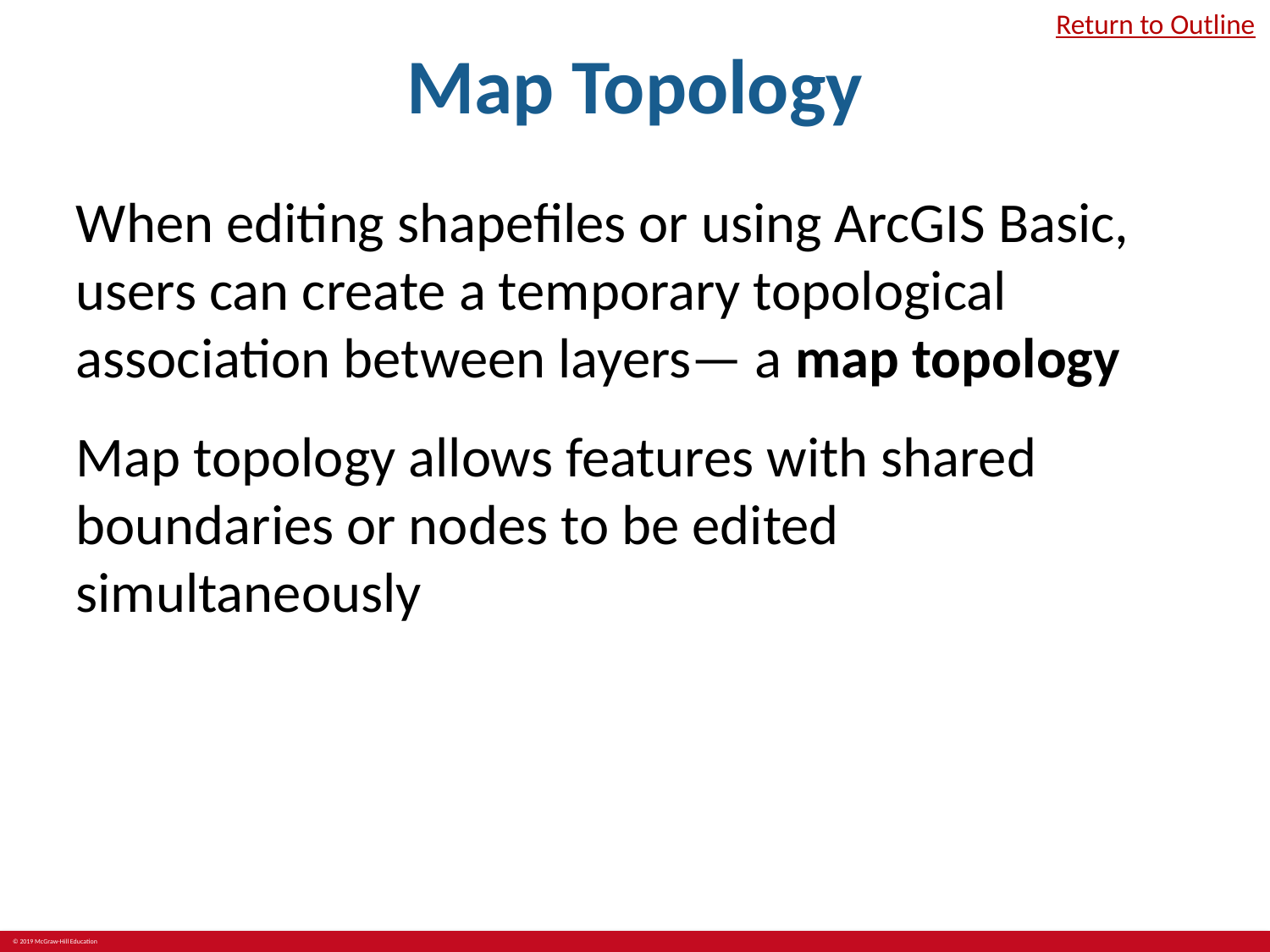

# Map Topology
Return to Outline
When editing shapefiles or using ArcGIS Basic, users can create a temporary topological association between layers— a map topology
Map topology allows features with shared boundaries or nodes to be edited simultaneously